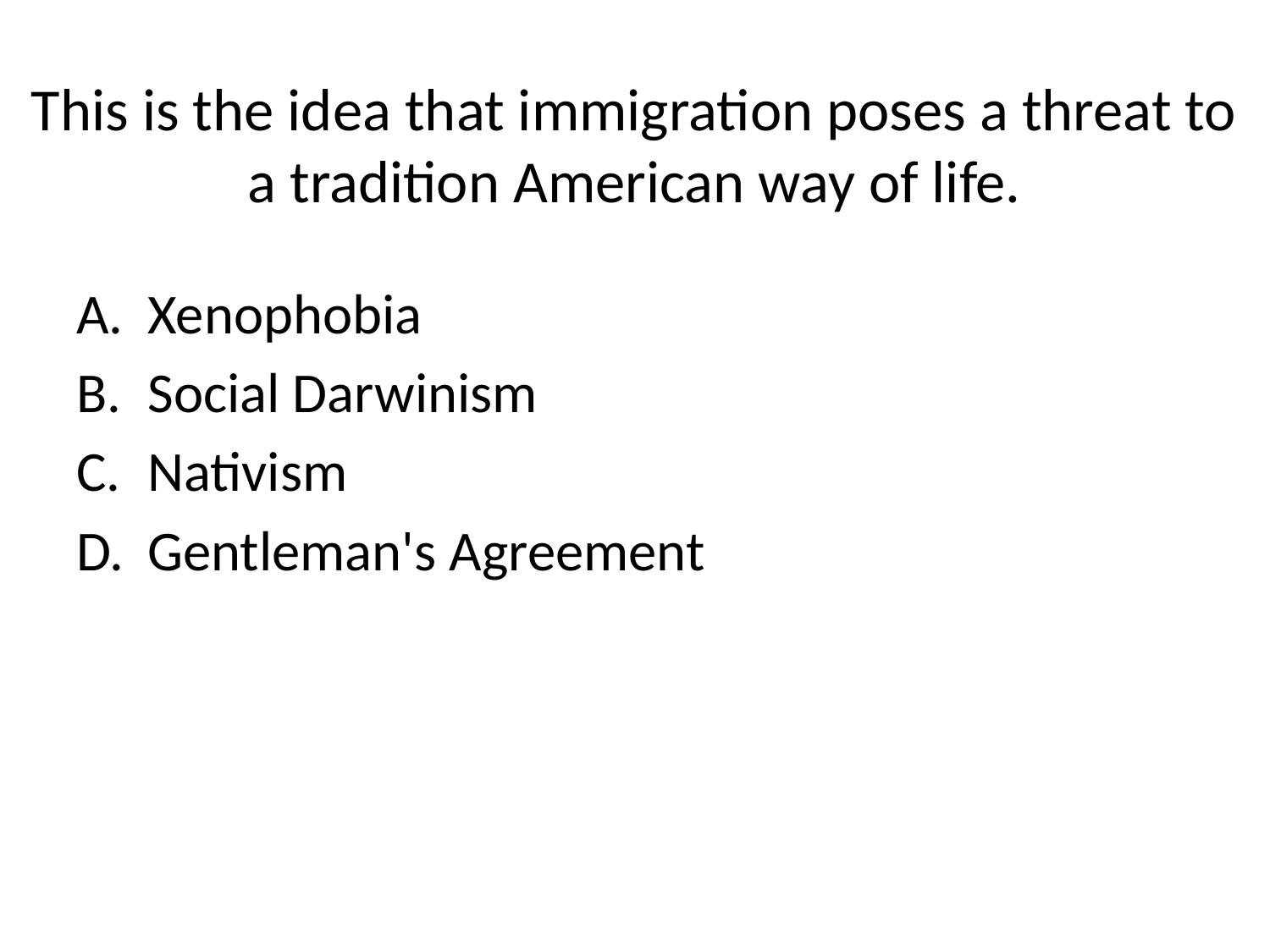

# This is the idea that immigration poses a threat to a tradition American way of life.
Xenophobia
Social Darwinism
Nativism
Gentleman's Agreement